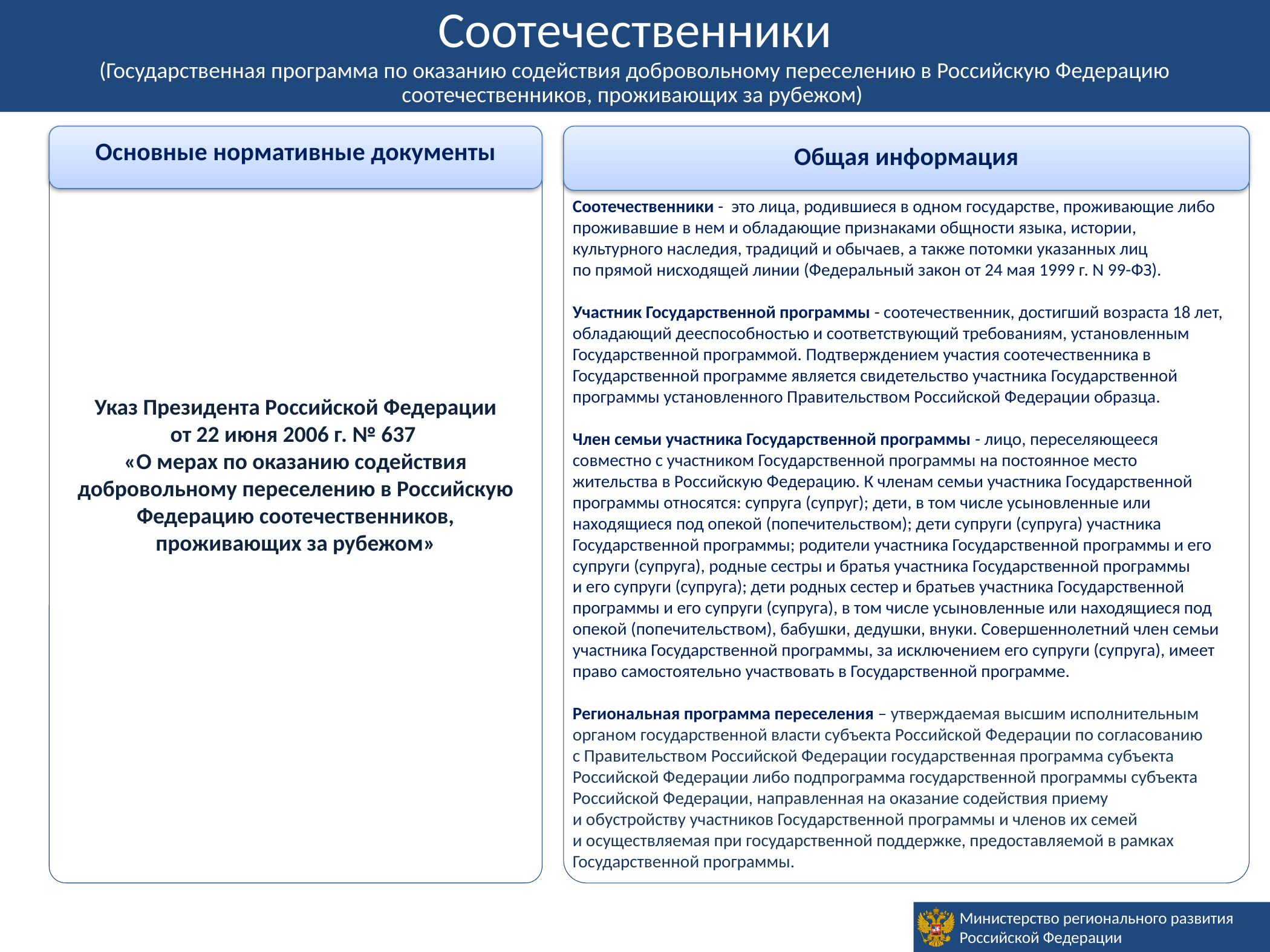

Временное убежище
Соотечественники
(Государственная программа по оказанию содействия добровольному переселению в Российскую Федерацию соотечественников, проживающих за рубежом)

Основные нормативные документы
Общая информация

Соотечественники -  это лица, родившиеся в одном государстве, проживающие либо проживавшие в нем и обладающие признаками общности языка, истории, культурного наследия, традиций и обычаев, а также потомки указанных лиц
по прямой нисходящей линии (Федеральный закон от 24 мая 1999 г. N 99-ФЗ).

Участник Государственной программы - соотечественник, достигший возраста 18 лет, обладающий дееспособностью и соответствующий требованиям, установленным Государственной программой. Подтверждением участия соотечественника в Государственной программе является свидетельство участника Государственной программы установленного Правительством Российской Федерации образца.

Член семьи участника Государственной программы - лицо, переселяющееся совместно с участником Государственной программы на постоянное место жительства в Российскую Федерацию. К членам семьи участника Государственной программы относятся: супруга (супруг); дети, в том числе усыновленные или находящиеся под опекой (попечительством); дети супруги (супруга) участника Государственной программы; родители участника Государственной программы и его супруги (супруга), родные сестры и братья участника Государственной программы
и его супруги (супруга); дети родных сестер и братьев участника Государственной программы и его супруги (супруга), в том числе усыновленные или находящиеся под опекой (попечительством), бабушки, дедушки, внуки. Совершеннолетний член семьи участника Государственной программы, за исключением его супруги (супруга), имеет право самостоятельно участвовать в Государственной программе.

Региональная программа переселения – утверждаемая высшим исполнительным органом государственной власти субъекта Российской Федерации по согласованию
с Правительством Российской Федерации государственная программа субъекта Российской Федерации либо подпрограмма государственной программы субъекта Российской Федерации, направленная на оказание содействия приему
и обустройству участников Государственной программы и членов их семей
и осуществляемая при государственной поддержке, предоставляемой в рамках Государственной программы.

Указ Президента Российской Федерации
от 22 июня 2006 г. № 637
«О мерах по оказанию содействия добровольному переселению в Российскую Федерацию соотечественников, проживающих за рубежом»